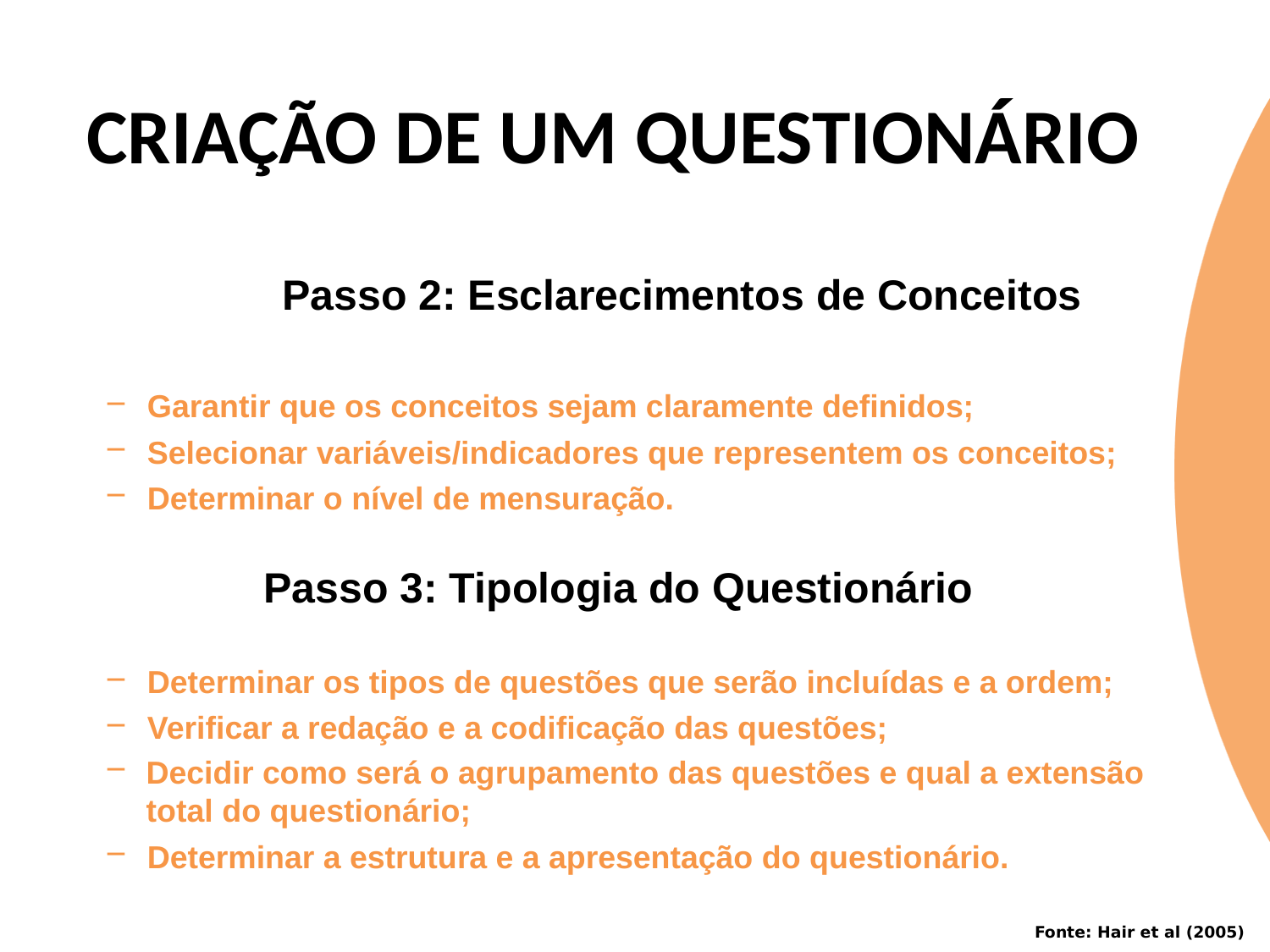

# CRIAÇÃO DE UM QUESTIONÁRIO
	Passo 2: Esclarecimentos de Conceitos

Garantir que os conceitos sejam claramente definidos;
Selecionar variáveis/indicadores que representem os conceitos;
Determinar o nível de mensuração.

Passo 3: Tipologia do Questionário

Determinar os tipos de questões que serão incluídas e a ordem;
Verificar a redação e a codificação das questões;
Decidir como será o agrupamento das questões e qual a extensão  total do questionário;
Determinar a estrutura e a apresentação do questionário.
Fonte: Hair et al (2005)